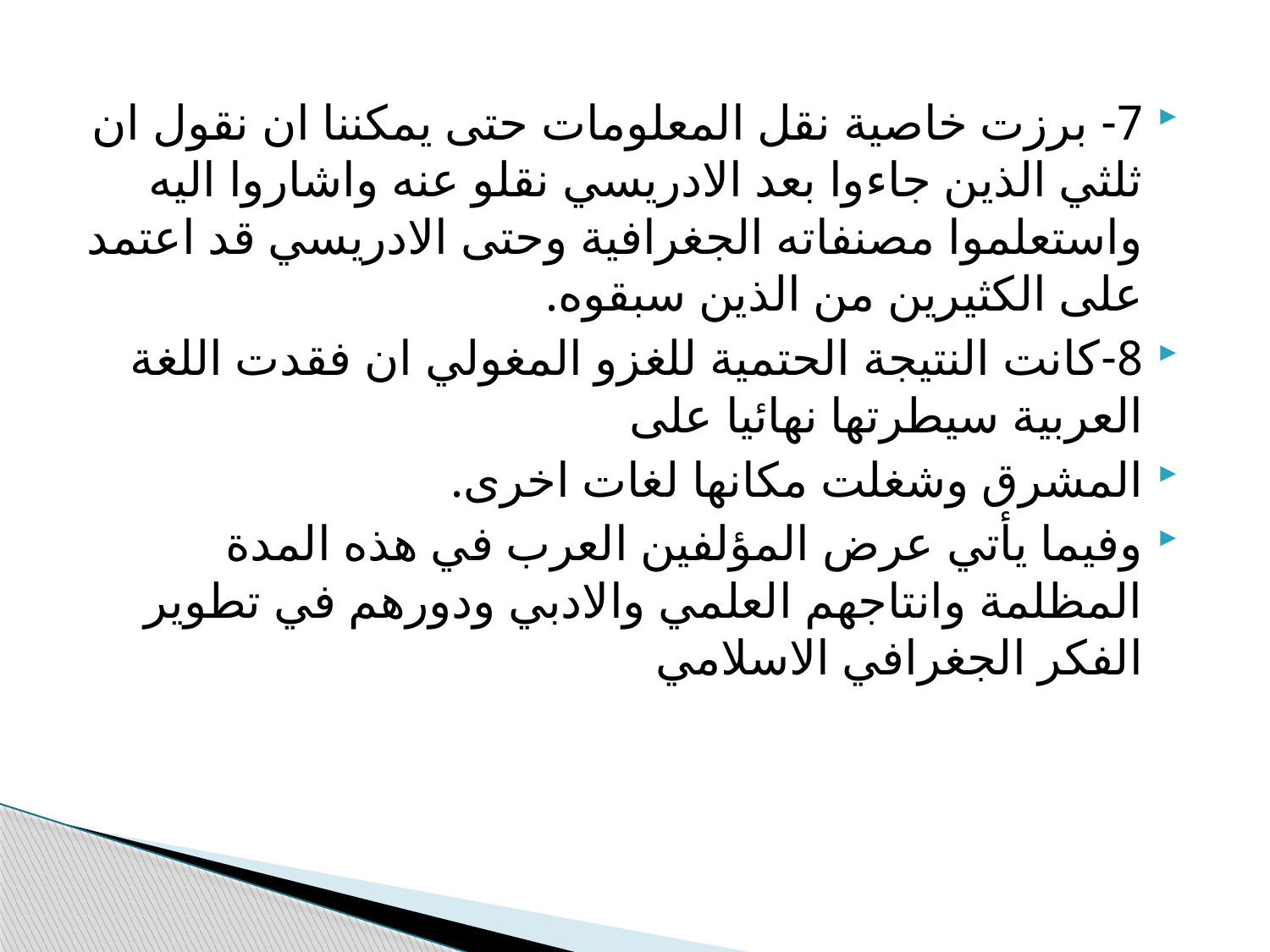

7- برزت خاصية نقل المعلومات حتى يمكننا ان نقول ان ثلثي الذين جاءوا بعد الادريسي نقلو عنه واشاروا اليه واستعلموا مصنفاته الجغرافية وحتى الادريسي قد اعتمد على الكثيرين من الذين سبقوه.
8-كانت النتيجة الحتمية للغزو المغولي ان فقدت اللغة العربية سيطرتها نهائيا على
المشرق وشغلت مكانها لغات اخرى.
وفيما يأتي عرض المؤلفين العرب في هذه المدة المظلمة وانتاجهم العلمي والادبي ودورهم في تطوير الفكر الجغرافي الاسلامي